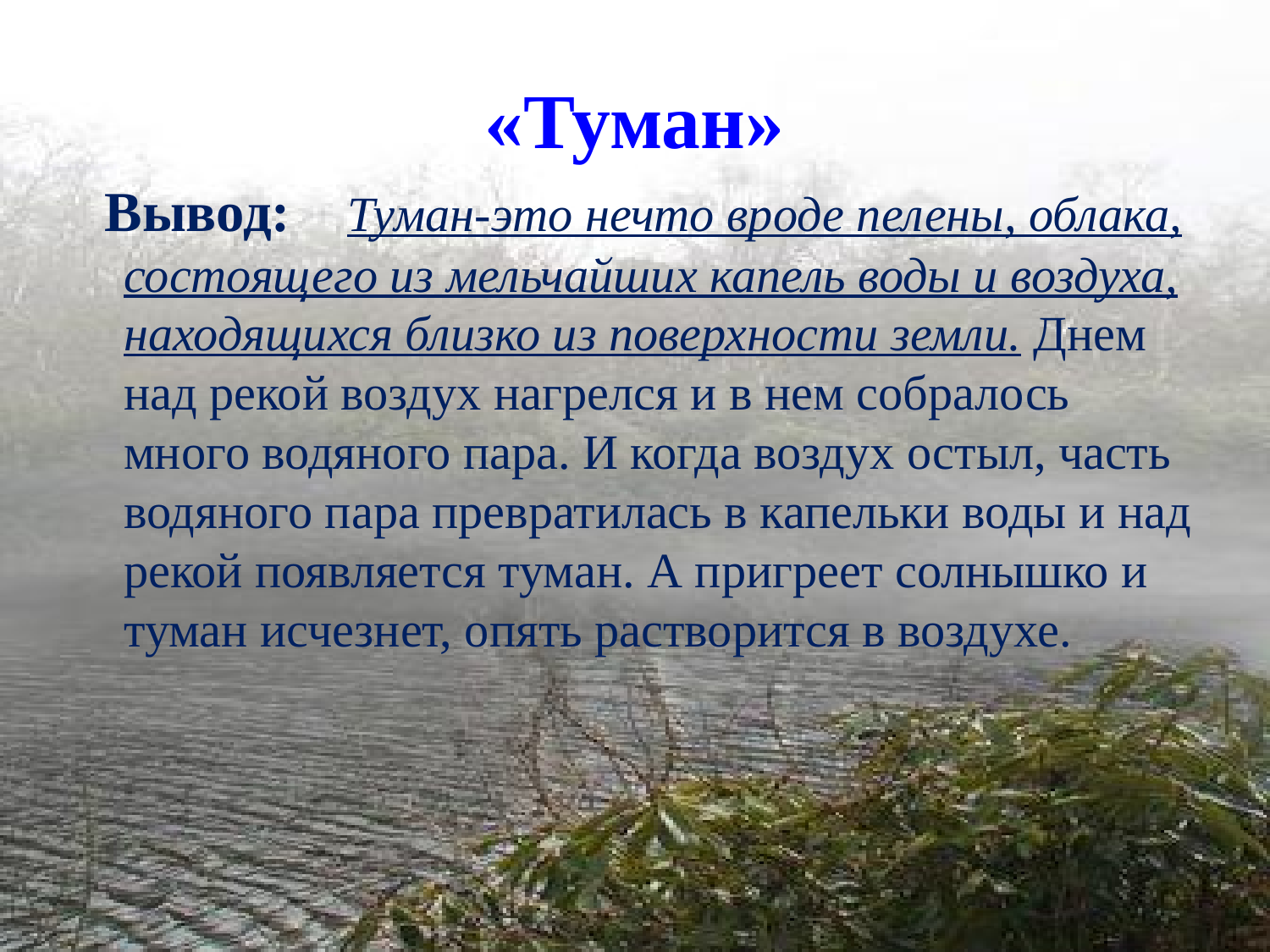

# «Туман»
  Вывод:    Туман-это нечто вроде пелены, облака, состоящего из мельчайших капель воды и воздуха, находящихся близко из поверхности земли. Днем над рекой воздух нагрелся и в нем собралось много водяного пара. И когда воздух остыл, часть водяного пара превратилась в капельки воды и над рекой появляется туман. А пригреет солнышко и туман исчезнет, опять растворится в воздухе.